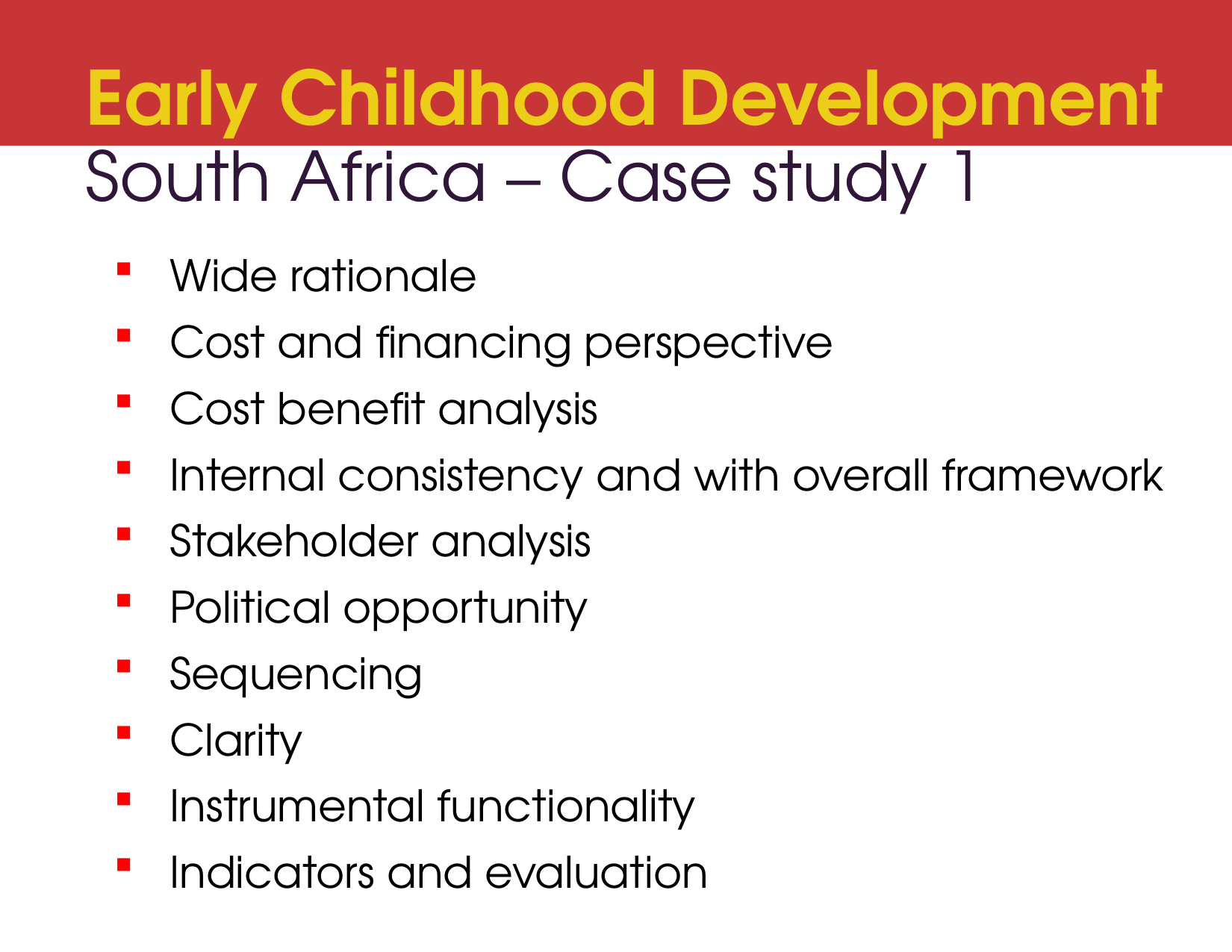

# Early Childhood Development
South Africa – Case study 1
Wide rationale
Cost and financing perspective
Cost benefit analysis
Internal consistency and with overall framework
Stakeholder analysis
Political opportunity
Sequencing
Clarity
Instrumental functionality
Indicators and evaluation